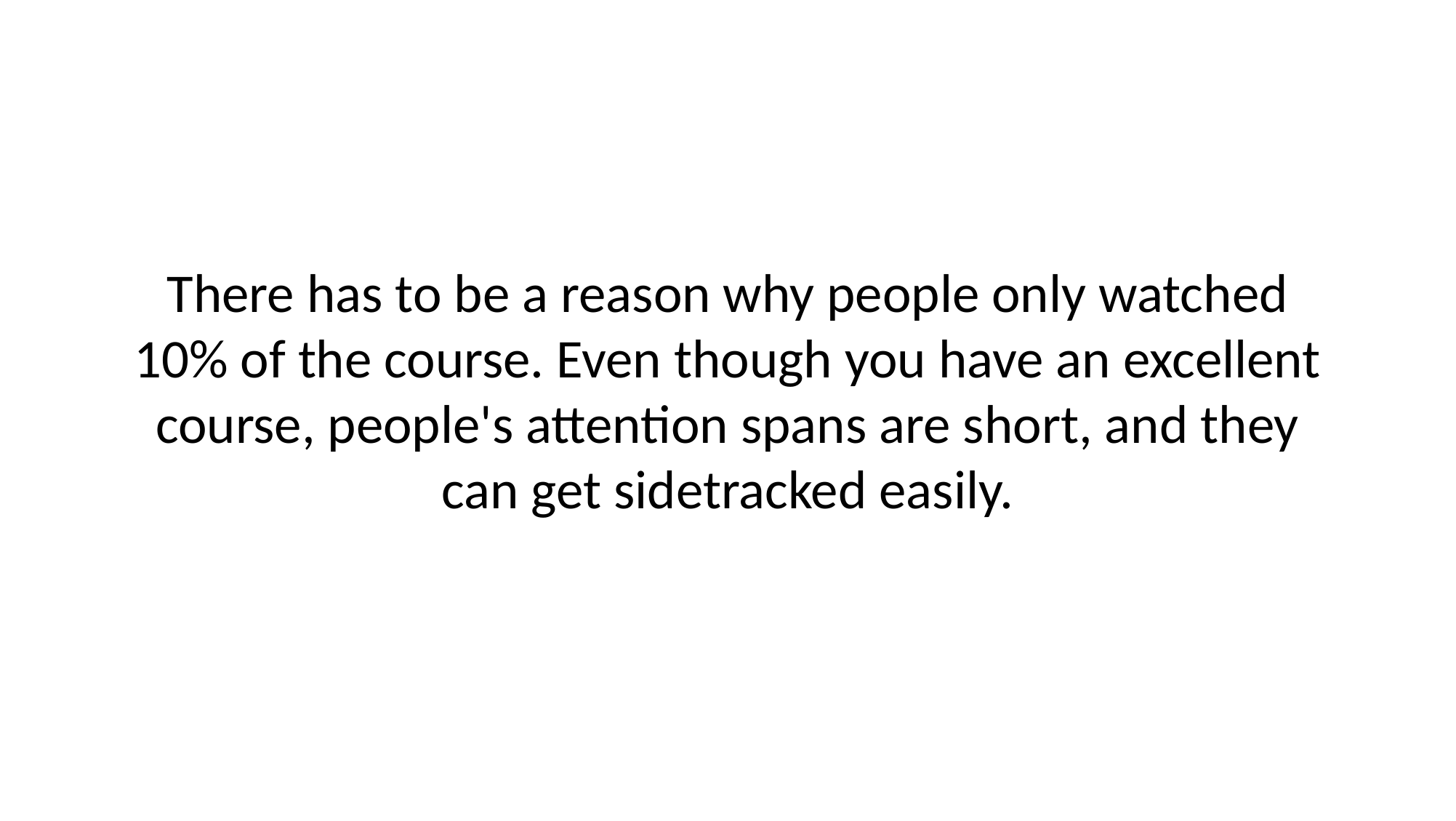

# There has to be a reason why people only watched 10% of the course. Even though you have an excellent course, people's attention spans are short, and they can get sidetracked easily.